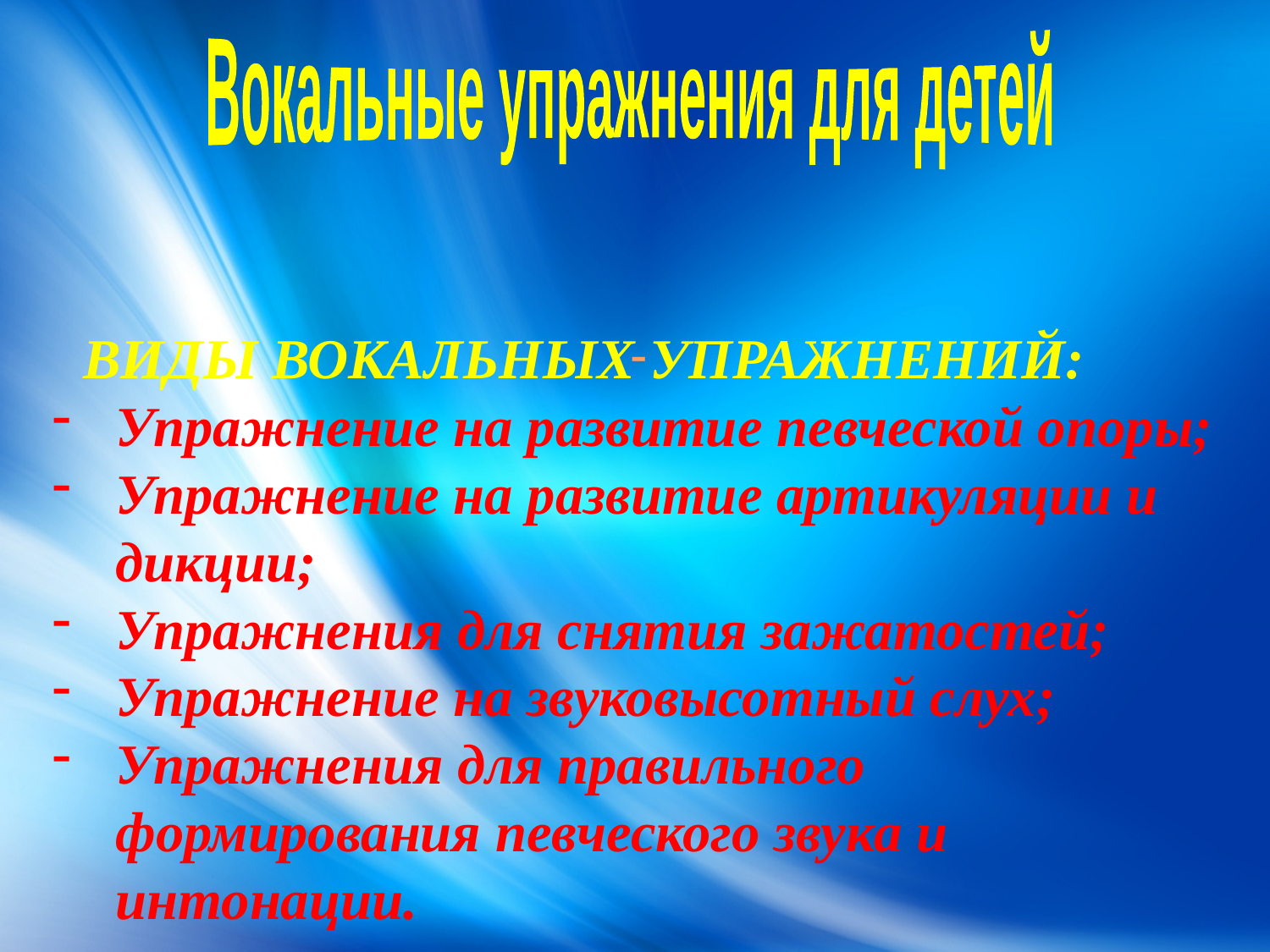

Вокальные упражнения для детей
  ВИДЫ ВОКАЛЬНЫХ УПРАЖНЕНИЙ:
Упражнение на развитие певческой опоры;
Упражнение на развитие артикуляции и дикции;
Упражнения для снятия зажатостей;
Упражнение на звуковысотный слух;
Упражнения для правильного формирования певческого звука и интонации.
-